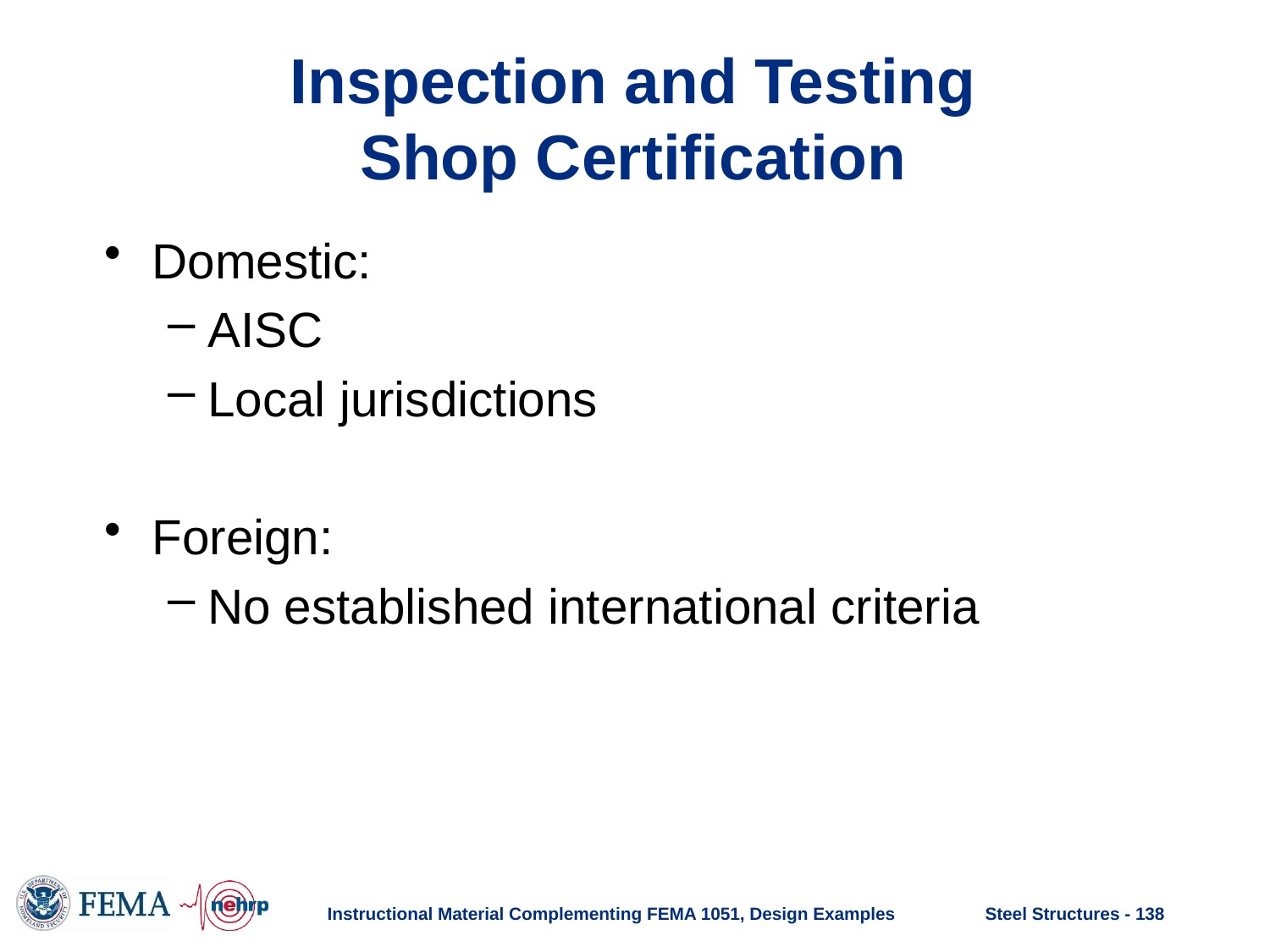

# Inspection and Testing Shop Certification
Domestic:
AISC
Local jurisdictions

Foreign:
No established international criteria
Instructional Material Complementing FEMA 1051, Design Examples
Steel Structures - 138